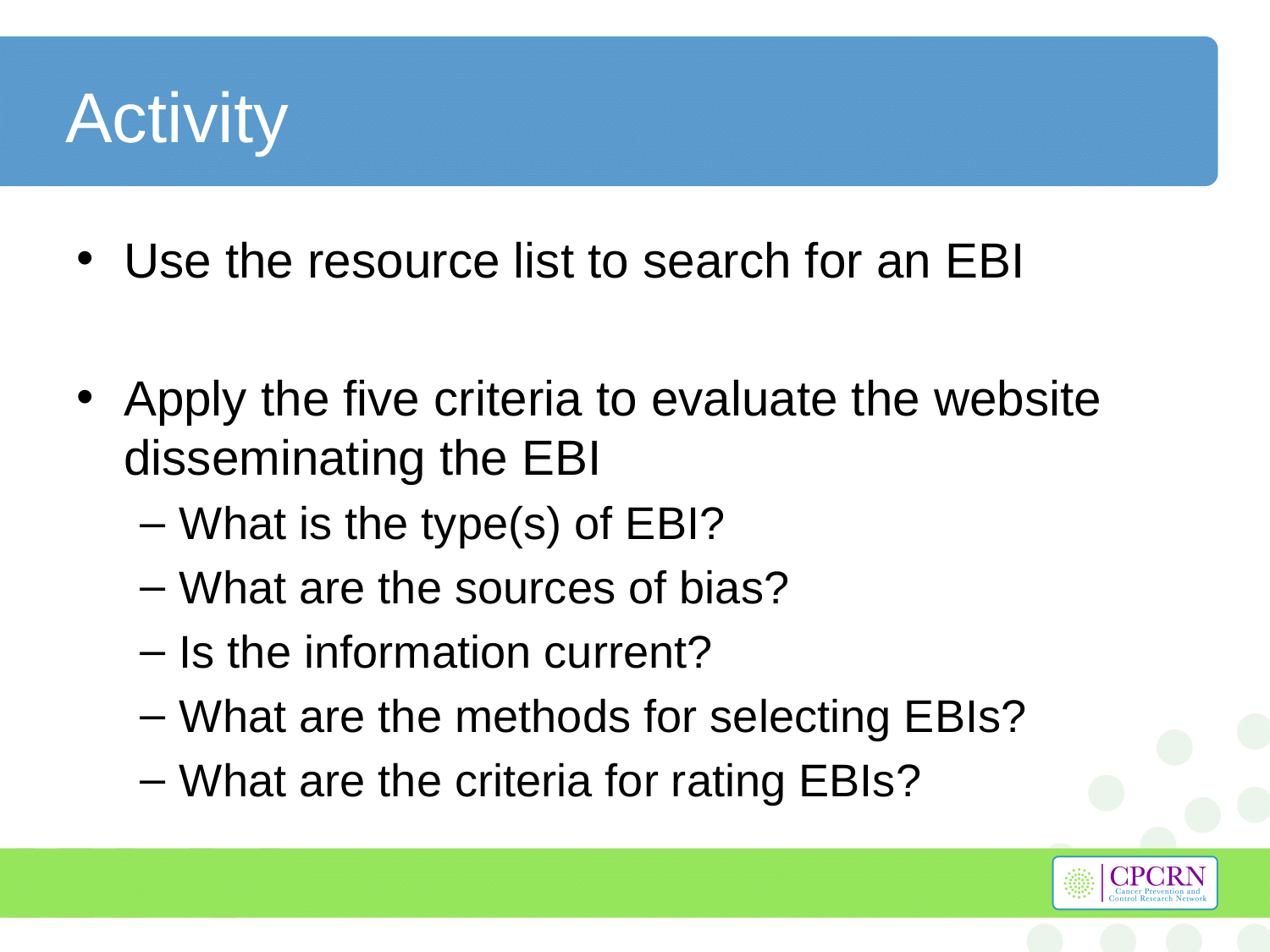

31
# Activity
Use the resource list to search for an EBI

Apply the five criteria to evaluate the website disseminating the EBI
What is the type(s) of EBI?
What are the sources of bias?
Is the information current?
What are the methods for selecting EBIs?
What are the criteria for rating EBIs?